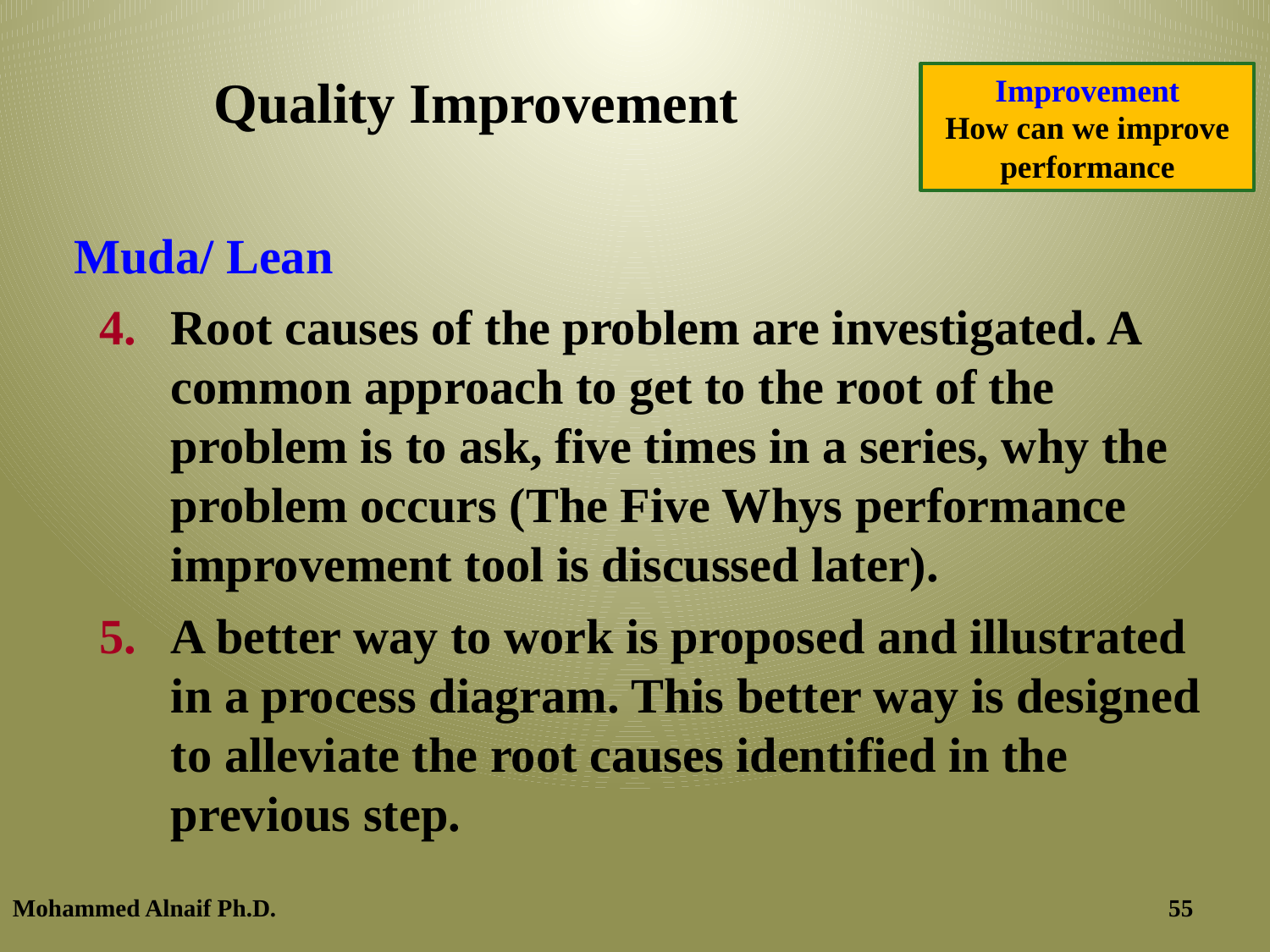

# Quality Improvement
Improvement
How can we improve performance
Muda/ Lean
Root causes of the problem are investigated. A common approach to get to the root of the problem is to ask, five times in a series, why the problem occurs (The Five Whys performance improvement tool is discussed later).
A better way to work is proposed and illustrated in a process diagram. This better way is designed to alleviate the root causes identified in the previous step.
Mohammed Alnaif Ph.D.
11/20/2016
55